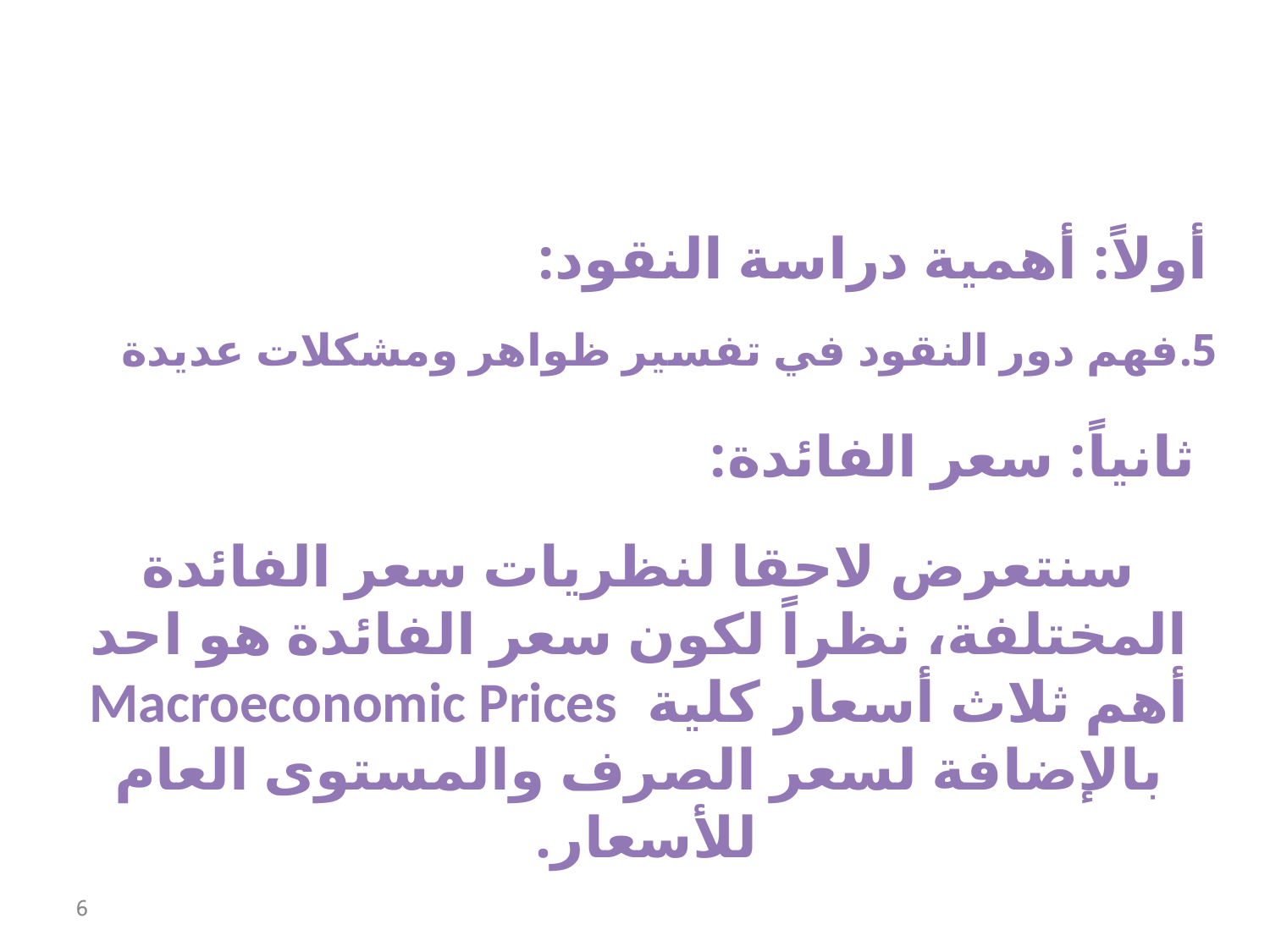

#
أولاً: أهمية دراسة النقود:
5.	فهم دور النقود في تفسير ظواهر ومشكلات عديدة

ثانياً: سعر الفائدة:
سنتعرض لاحقا لنظريات سعر الفائدة المختلفة، نظراً لكون سعر الفائدة هو احد أهم ثلاث أسعار كلية  Macroeconomic Prices بالإضافة لسعر الصرف والمستوى العام للأسعار.
6